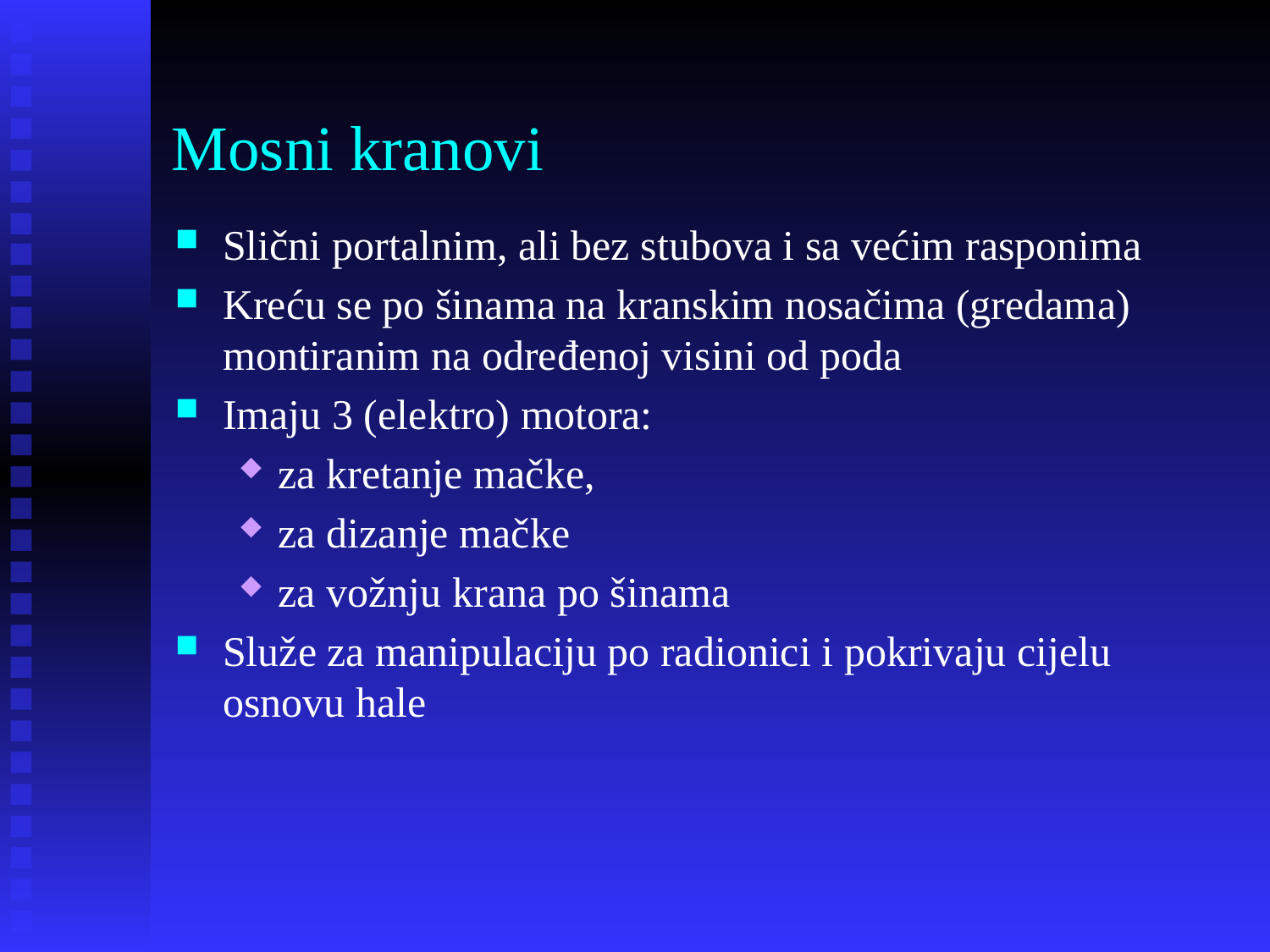

# Mosni kranovi
Slični portalnim, ali bez stubova i sa većim rasponima
Kreću se po šinama na kranskim nosačima (gredama) montiranim na određenoj visini od poda
Imaju 3 (elektro) motora:
za kretanje mačke,
za dizanje mačke
za vožnju krana po šinama
Služe za manipulaciju po radionici i pokrivaju cijelu osnovu hale